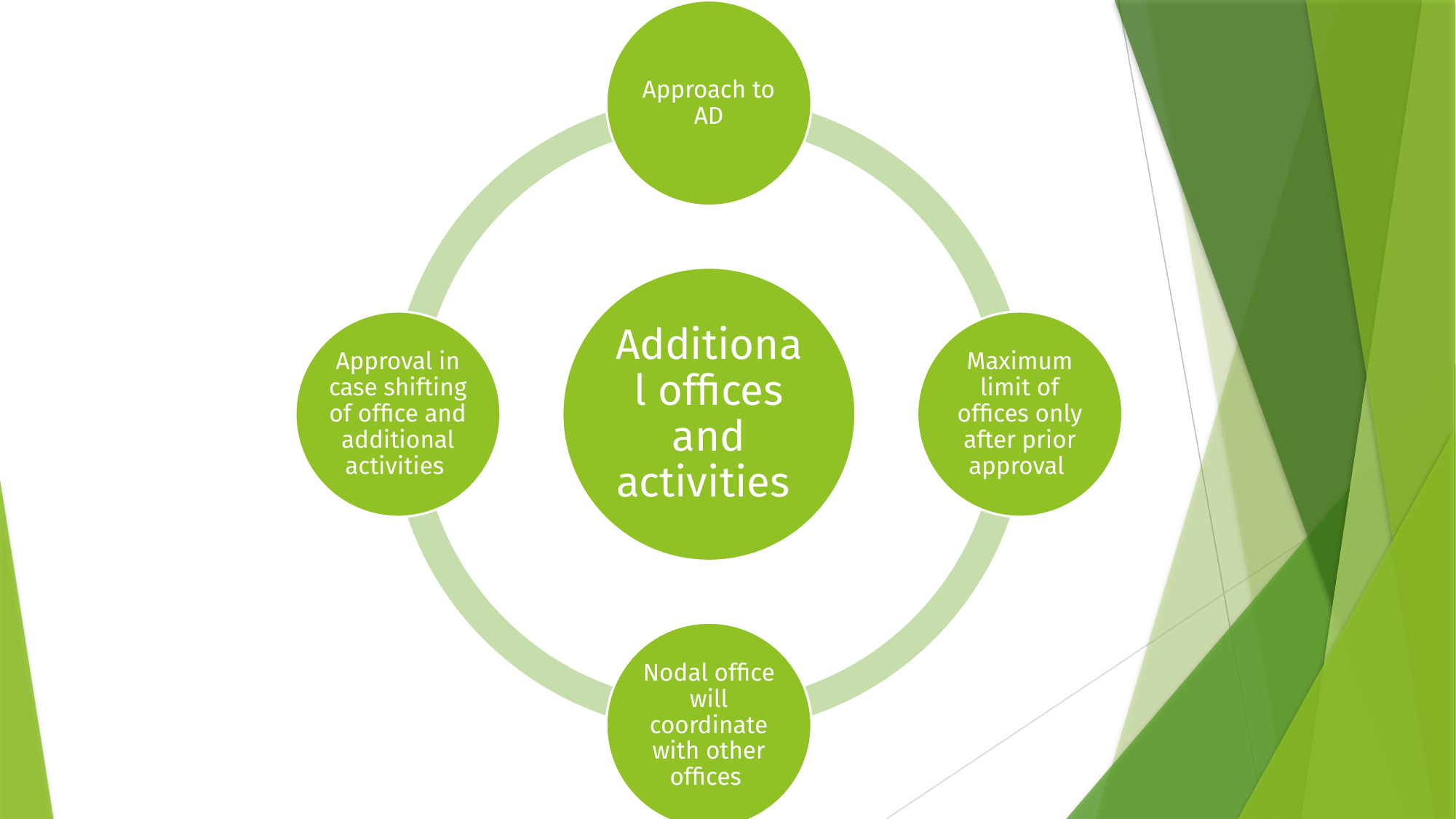

Additional offices and activities
Approach to AD
Maximum limit of offices only after prior approval
Nodal office will coordinate with other offices
Approval in case shifting of office and additional activities